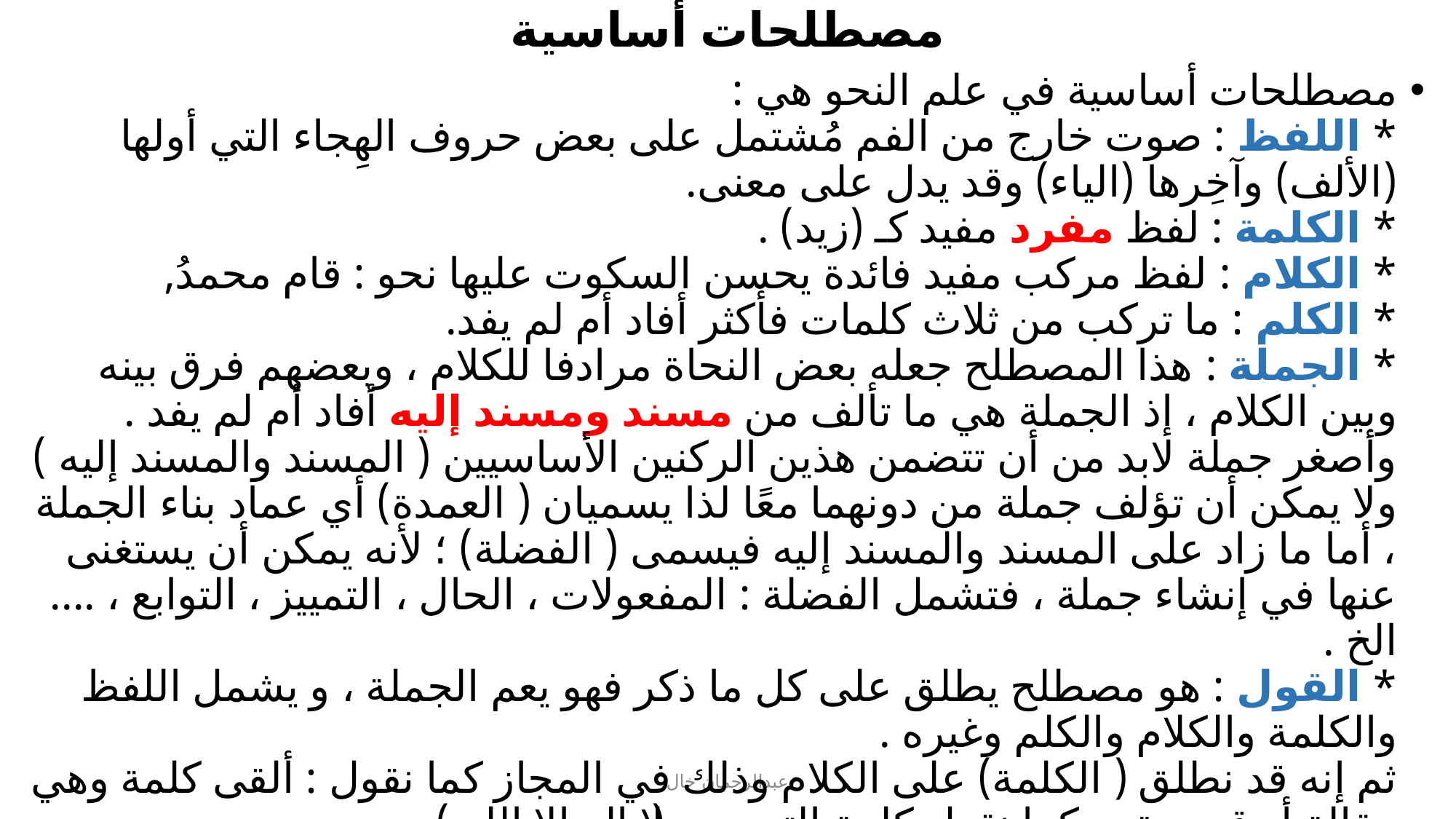

# مصطلحات أساسية
مصطلحات أساسية في علم النحو هي :
* اللفظ : صوت خارج من الفم مُشتمل على بعض حروف الهِجاء التي أولها (الألف) وآخِرها (الياء) وقد يدل على معنى.
* الكلمة : لفظ مفرد مفيد كـ (زيد) .
* الكلام : لفظ مركب مفيد فائدة يحسن السكوت عليها نحو : قام محمدُ,
* الكلم : ما تركب من ثلاث كلمات فأكثر أفاد أم لم يفد.
* الجملة : هذا المصطلح جعله بعض النحاة مرادفا للكلام ، وبعضهم فرق بينه وبين الكلام ، إذ الجملة هي ما تألف من مسند ومسند إليه أفاد أم لم يفد .
وأصغر جملة لابد من أن تتضمن هذين الركنين الأساسيين ( المسند والمسند إليه ) ولا يمكن أن تؤلف جملة من دونهما معًا لذا يسميان ( العمدة) أي عماد بناء الجملة ، أما ما زاد على المسند والمسند إليه فيسمى ( الفضلة) ؛ لأنه يمكن أن يستغنى عنها في إنشاء جملة ، فتشمل الفضلة : المفعولات ، الحال ، التمييز ، التوابع ، .... الخ .
* القول : هو مصطلح يطلق على كل ما ذكر فهو يعم الجملة ، و يشمل اللفظ والكلمة والكلام والكلم وغيره .
ثم إنه قد نطلق ( الكلمة) على الكلام وذلك في المجاز كما نقول : ألقى كلمة وهي مقالة أو قصيدة ، وكما نقول كلمة التوحيد ( لا اله إلا الله ) .
عبدالرحمان خال